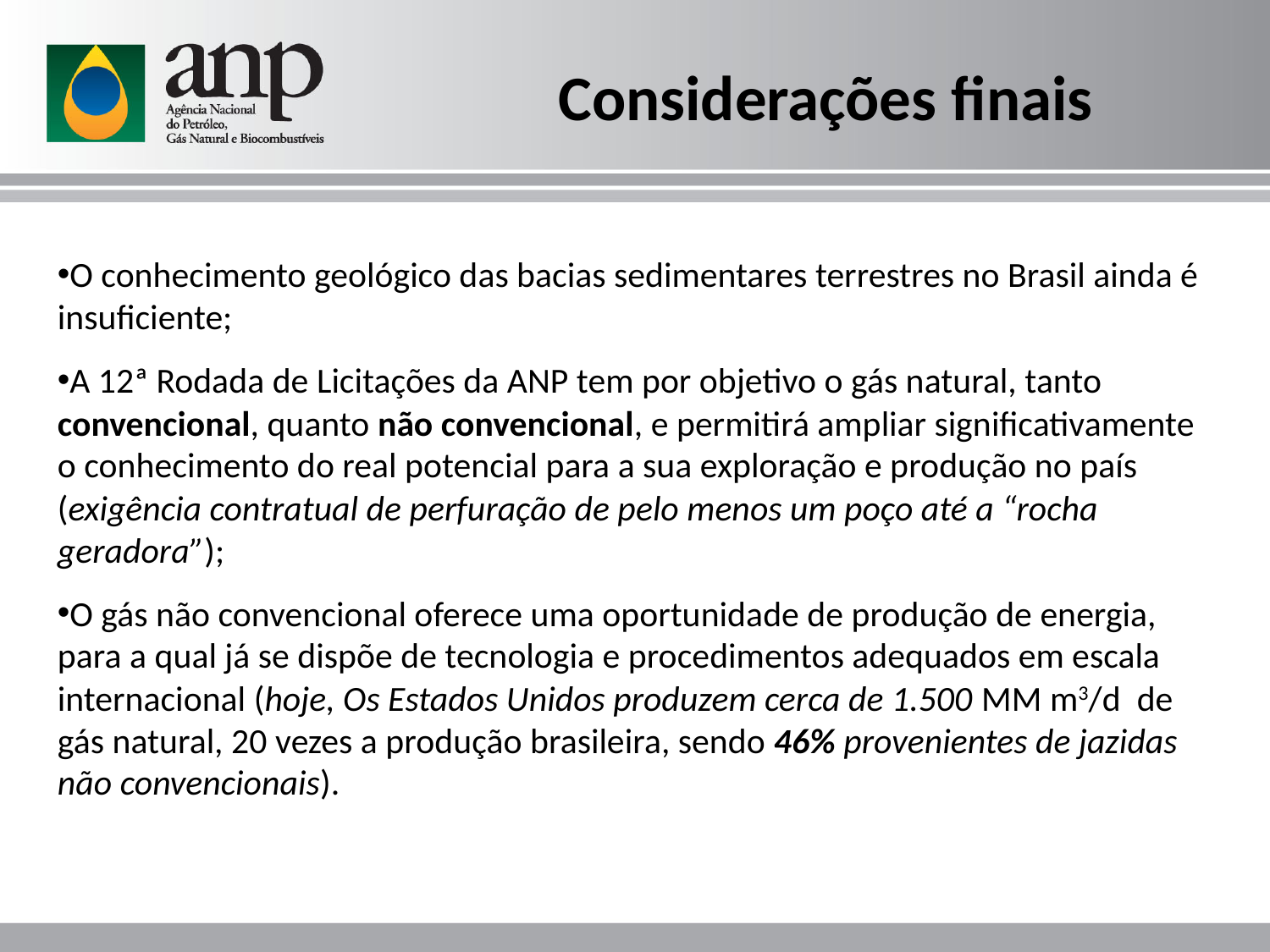

# Considerações finais
O conhecimento geológico das bacias sedimentares terrestres no Brasil ainda é insuficiente;
A 12ª Rodada de Licitações da ANP tem por objetivo o gás natural, tanto convencional, quanto não convencional, e permitirá ampliar significativamente o conhecimento do real potencial para a sua exploração e produção no país (exigência contratual de perfuração de pelo menos um poço até a “rocha geradora”);
O gás não convencional oferece uma oportunidade de produção de energia, para a qual já se dispõe de tecnologia e procedimentos adequados em escala internacional (hoje, Os Estados Unidos produzem cerca de 1.500 MM m3/d  de gás natural, 20 vezes a produção brasileira, sendo 46% provenientes de jazidas não convencionais).